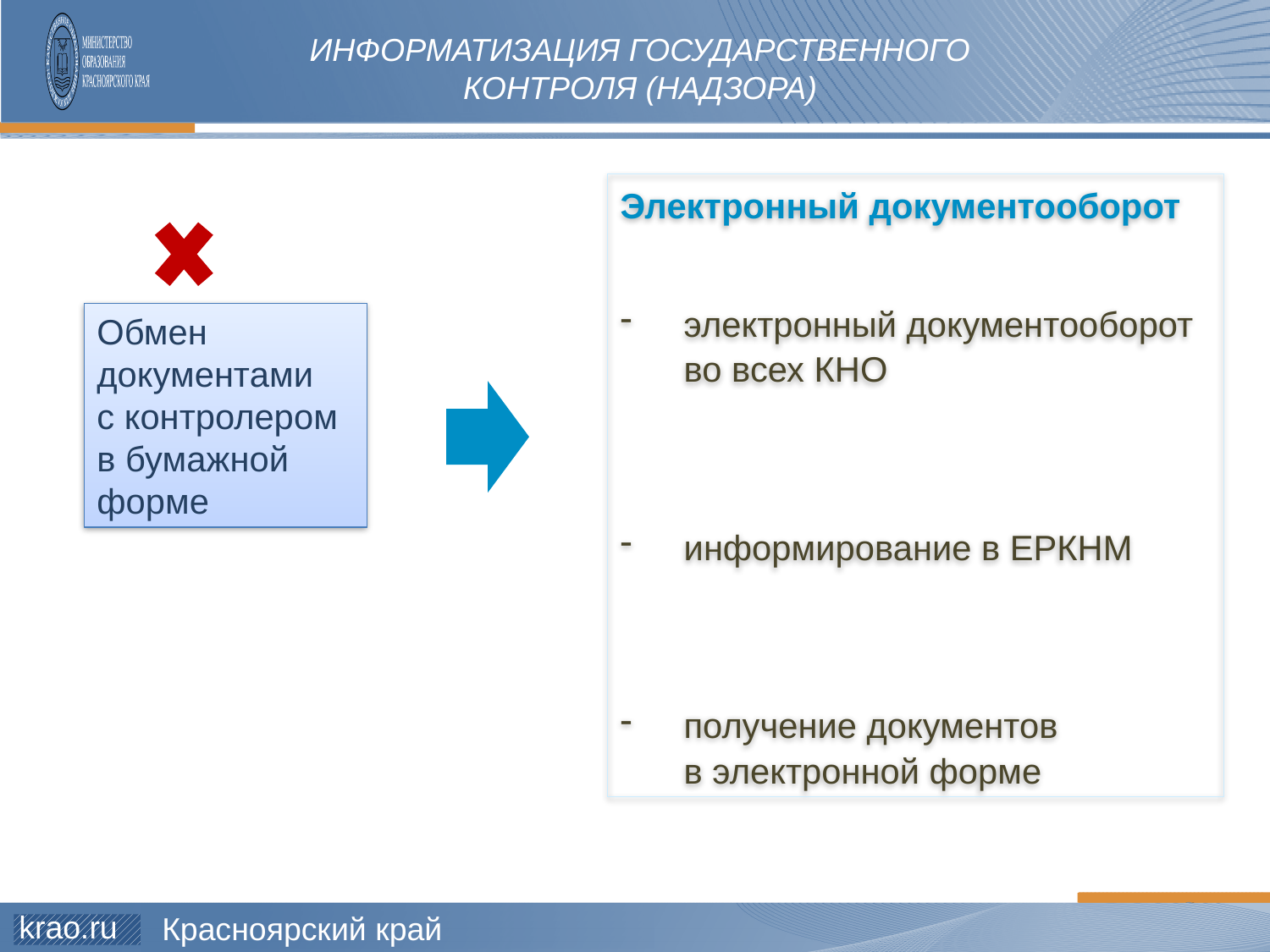

#
ИНФОРМАТИЗАЦИЯ ГОСУДАРСТВЕННОГО КОНТРОЛЯ (НАДЗОРА)
Электронный документооборот

электронный документооборот
во всех КНО

информирование в ЕРКНМ

получение документов
в электронной форме

Обмен документами
с контролером в бумажной форме

6